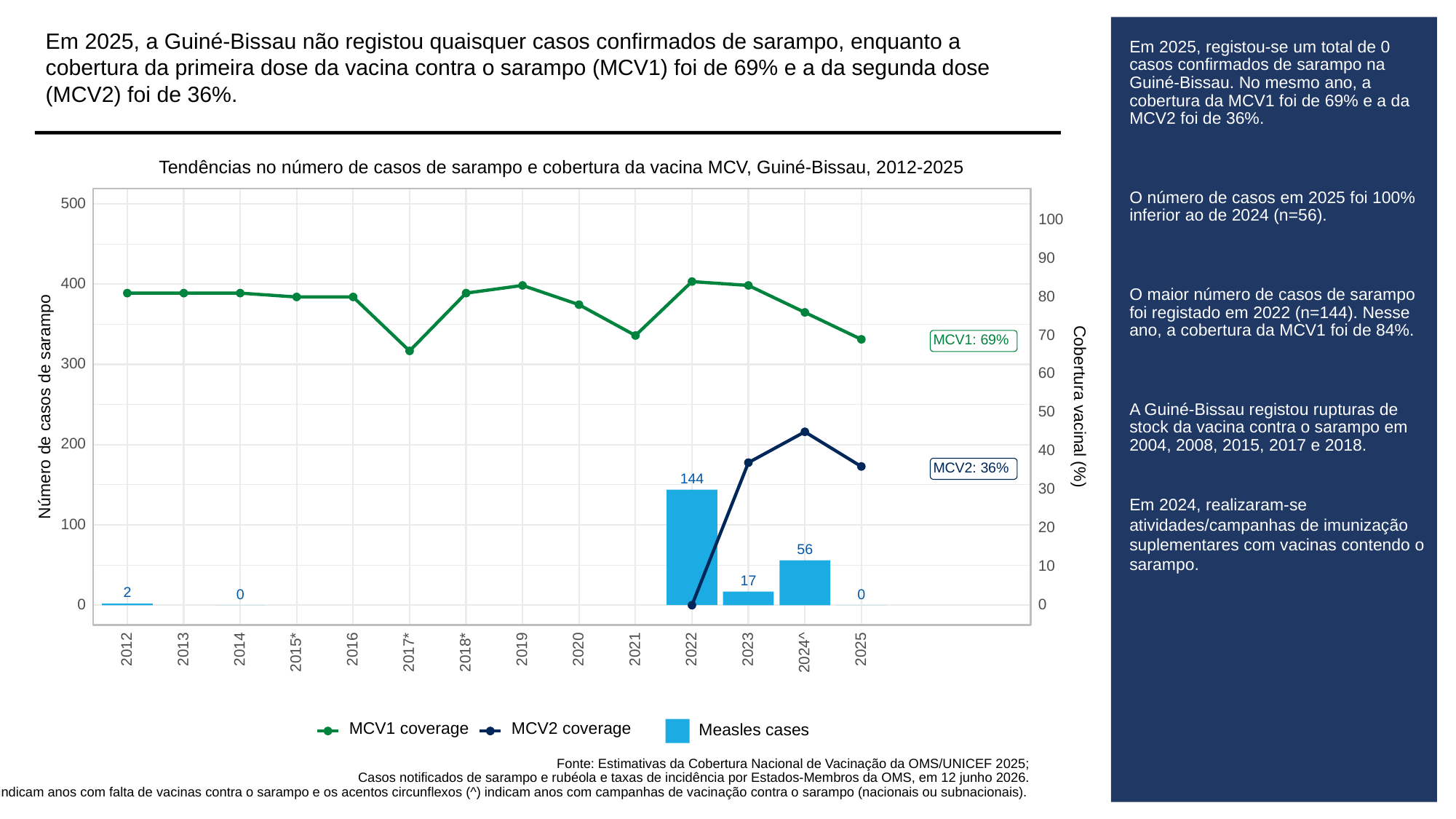

Em 2025, a Guiné-Bissau não registou quaisquer casos confirmados de sarampo, enquanto a cobertura da primeira dose da vacina contra o sarampo (MCV1) foi de 69% e a da segunda dose (MCV2) foi de 36%.
# Em 2025, registou-se um total de 0 casos confirmados de sarampo na Guiné-Bissau. No mesmo ano, a cobertura da MCV1 foi de 69% e a da MCV2 foi de 36%.

O número de casos em 2025 foi 100% inferior ao de 2024 (n=56).

O maior número de casos de sarampo foi registado em 2022 (n=144). Nesse ano, a cobertura da MCV1 foi de 84%.

A Guiné-Bissau registou rupturas de stock da vacina contra o sarampo em 2004, 2008, 2015, 2017 e 2018.

Em 2024, realizaram-se atividades/campanhas de imunização suplementares com vacinas contendo o sarampo.

Tendências no número de casos de sarampo e cobertura da vacina MCV, Guiné-Bissau, 2012-2025

500

100

90

400

80

70

MCV1: 69%

300

60
Cobertura vacinal (%)
Número de casos de sarampo

50

200

40

MCV2: 36%

144
30

100
20

56

10

17
2
0
0

0
0

2013
2023
2012
2014
2016
2019
2020
2021
2022
2025
2015*
2017*
2018*
2024^

MCV1 coverage
MCV2 coverage
Measles cases

Fonte: Estimativas da Cobertura Nacional de Vacinação da OMS/UNICEF 2025;
Casos notificados de sarampo e rubéola e taxas de incidência por Estados-Membros da OMS, em 12 junho 2026.
Dados provisórios baseados em dados mensais notificados à OMS (Genebra) em 12 junho 2026.\ nNota: Os asteriscos (*) indicam anos com falta de vacinas contra o sarampo e os acentos circunflexos (^) indicam anos com campanhas de vacinação contra o sarampo (nacionais ou subnacionais).